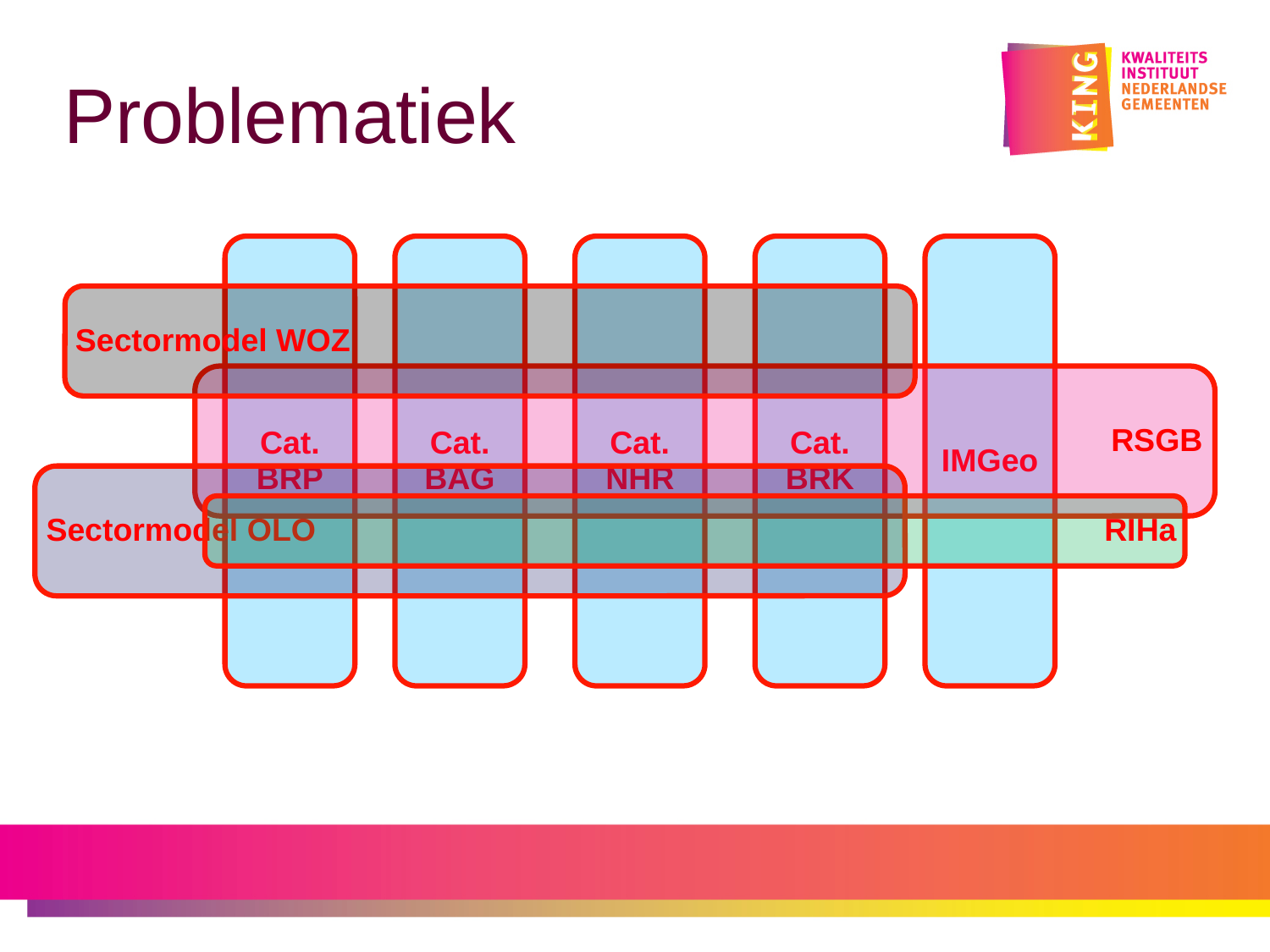

# Problematiek
Cat. BRP
Cat. BAG
Cat. NHR
Cat. BRK
IMGeo
Sectormodel WOZ
RSGB
Sectormodel OLO
RIHa